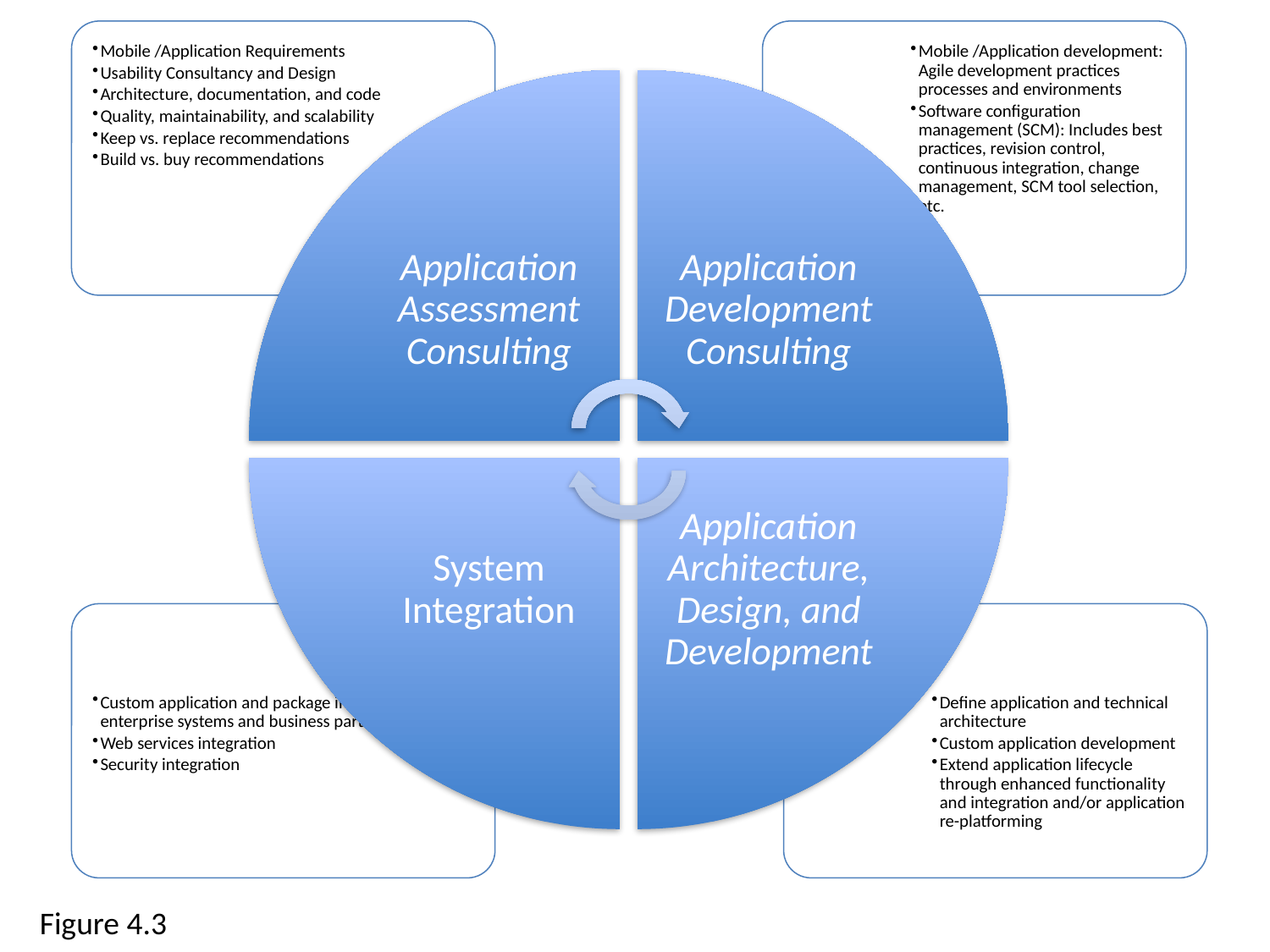

Define application and technical architecture
Custom application development
Extend application lifecycle through enhanced functionality and integration and/or application re-platforming
Custom application and package integration with enterprise systems and business partners
Web services integration
Security integration
Mobile /Application development: Agile development practices processes and environments
Software configuration management (SCM): Includes best practices, revision control, continuous integration, change management, SCM tool selection, etc.
Mobile /Application Requirements
Usability Consultancy and Design
Architecture, documentation, and code
Quality, maintainability, and scalability
Keep vs. replace recommendations
Build vs. buy recommendations
Application Assessment Consulting
Application Development Consulting
Application Architecture, Design, and Development
System Integration
Figure 4.3